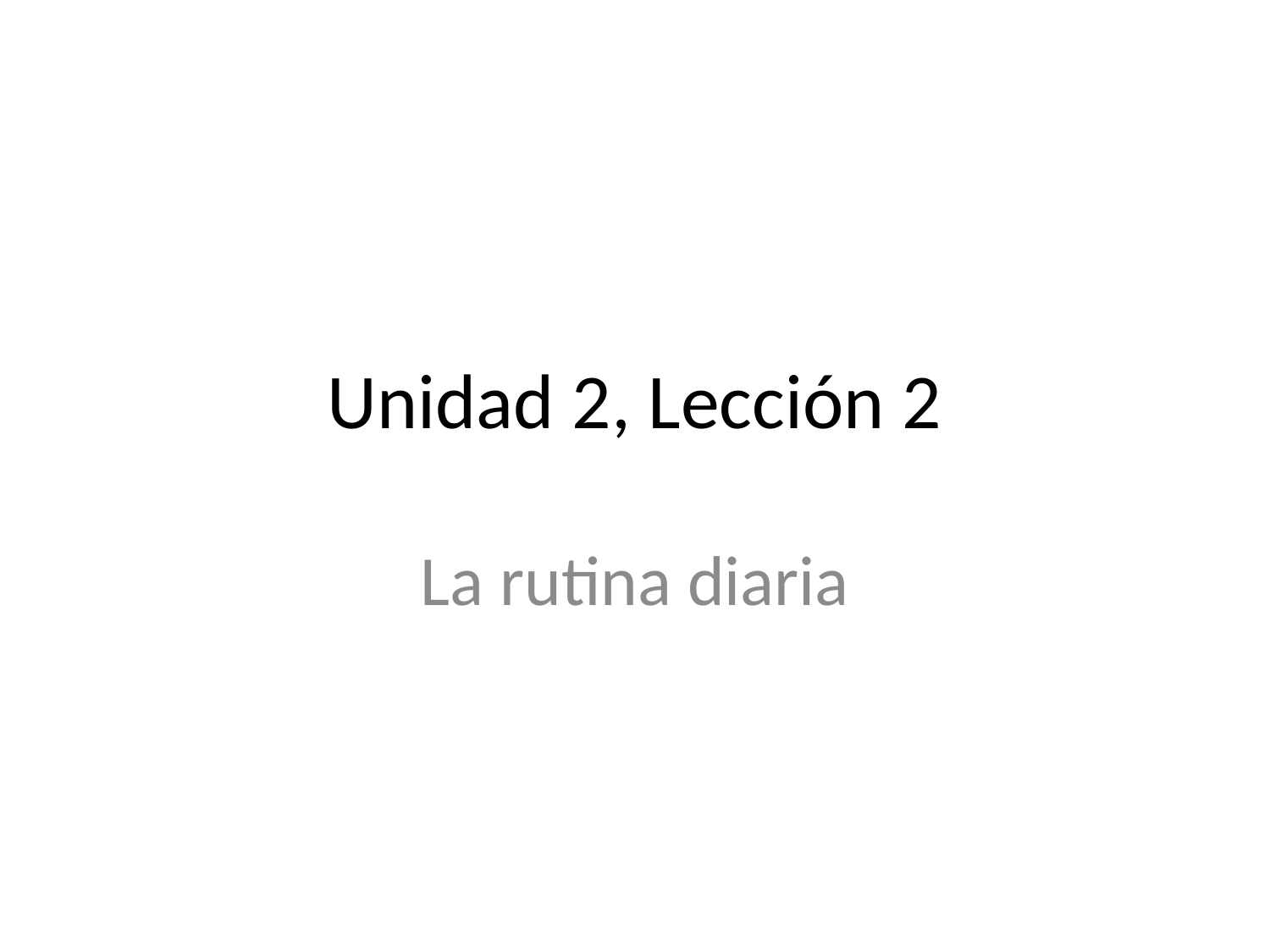

# Unidad 2, Lección 2
La rutina diaria